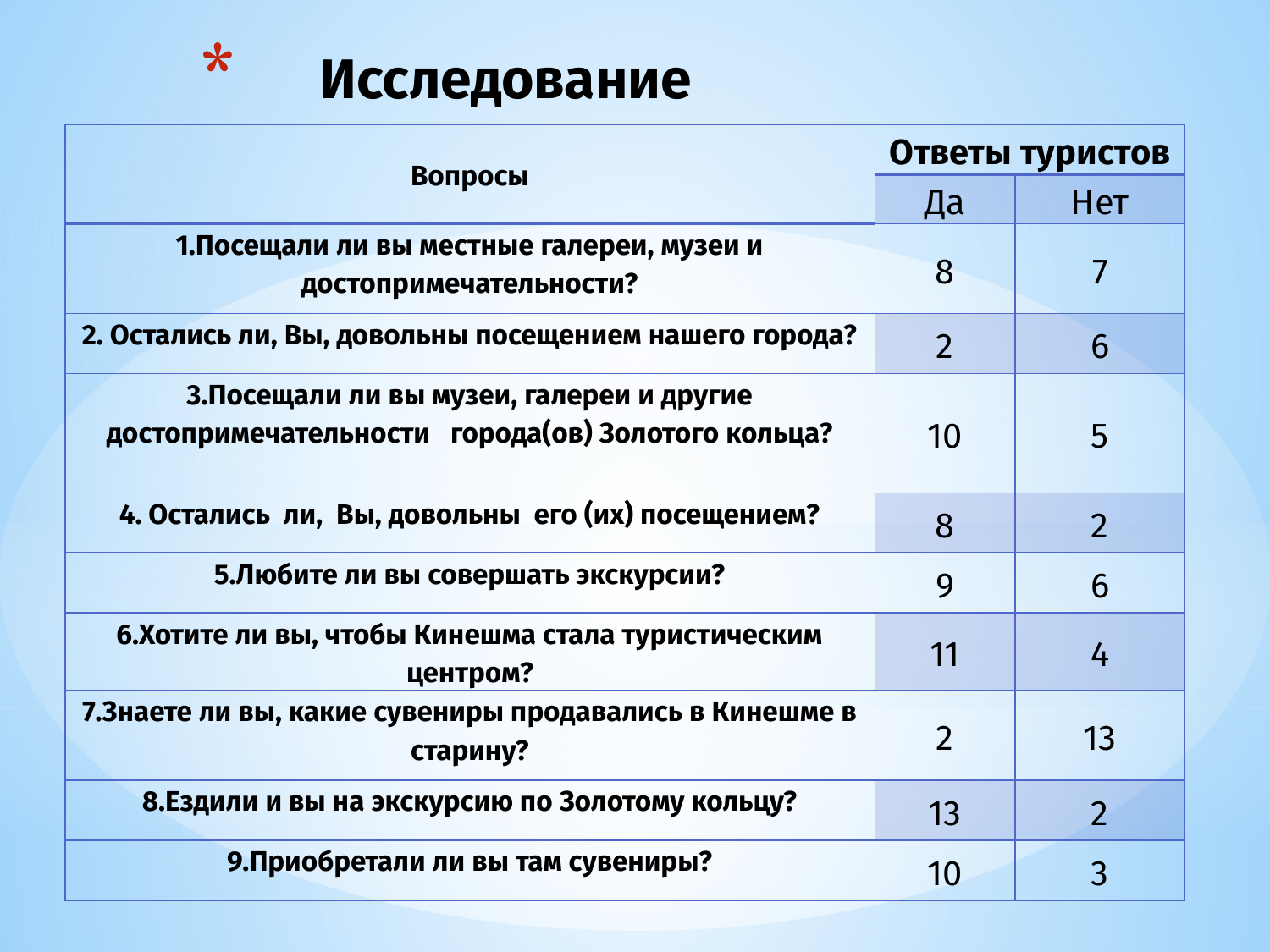

# Исследование
| Вопросы | Ответы туристов |  |
| --- | --- | --- |
|  | Да | Нет |
| 1.Посещали ли вы местные галереи, музеи и достопримечательности? | 8 | 7 |
| 2. Остались ли, Вы, довольны посещением нашего города? | 2 | 6 |
| 3.Посещали ли вы музеи, галереи и другие достопримечательности города(ов) Золотого кольца? | 10 | 5 |
| 4. Остались ли, Вы, довольны его (их) посещением? | 8 | 2 |
| 5.Любите ли вы совершать экскурсии? | 9 | 6 |
| 6.Хотите ли вы, чтобы Кинешма стала туристическим центром? | 11 | 4 |
| 7.Знаете ли вы, какие сувениры продавались в Кинешме в старину? | 2 | 13 |
| 8.Ездили и вы на экскурсию по Золотому кольцу? | 13 | 2 |
| 9.Приобретали ли вы там сувениры? | 10 | 3 |